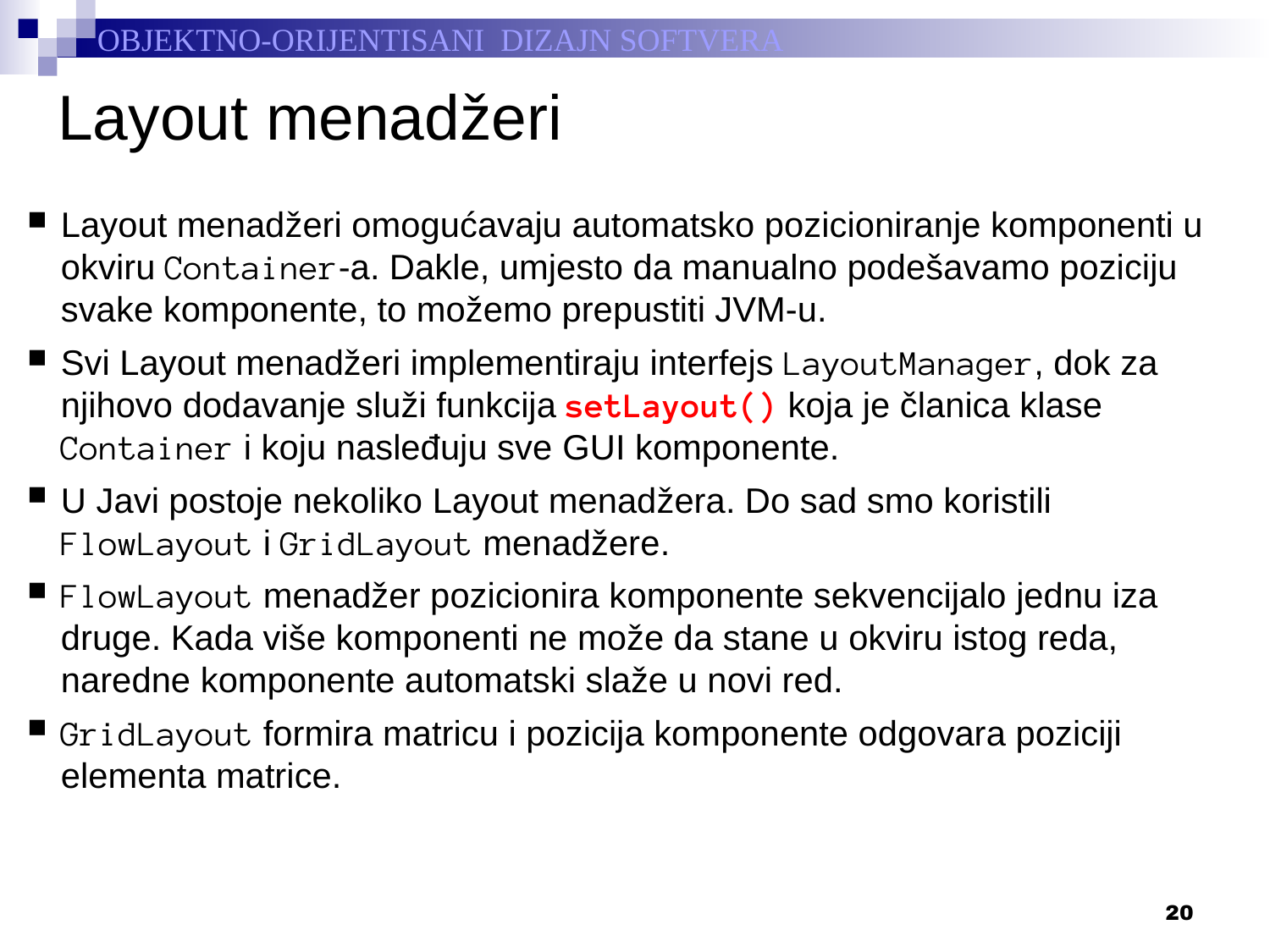

# Layout menadžeri
Layout menadžeri omogućavaju automatsko pozicioniranje komponenti u okviru Container-a. Dakle, umjesto da manualno podešavamo poziciju svake komponente, to možemo prepustiti JVM-u.
Svi Layout menadžeri implementiraju interfejs LayoutManager, dok za njihovo dodavanje služi funkcija setLayout() koja je članica klase Container i koju nasleđuju sve GUI komponente.
U Javi postoje nekoliko Layout menadžera. Do sad smo koristili FlowLayout i GridLayout menadžere.
FlowLayout menadžer pozicionira komponente sekvencijalo jednu iza druge. Kada više komponenti ne može da stane u okviru istog reda, naredne komponente automatski slaže u novi red.
GridLayout formira matricu i pozicija komponente odgovara poziciji elementa matrice.
20